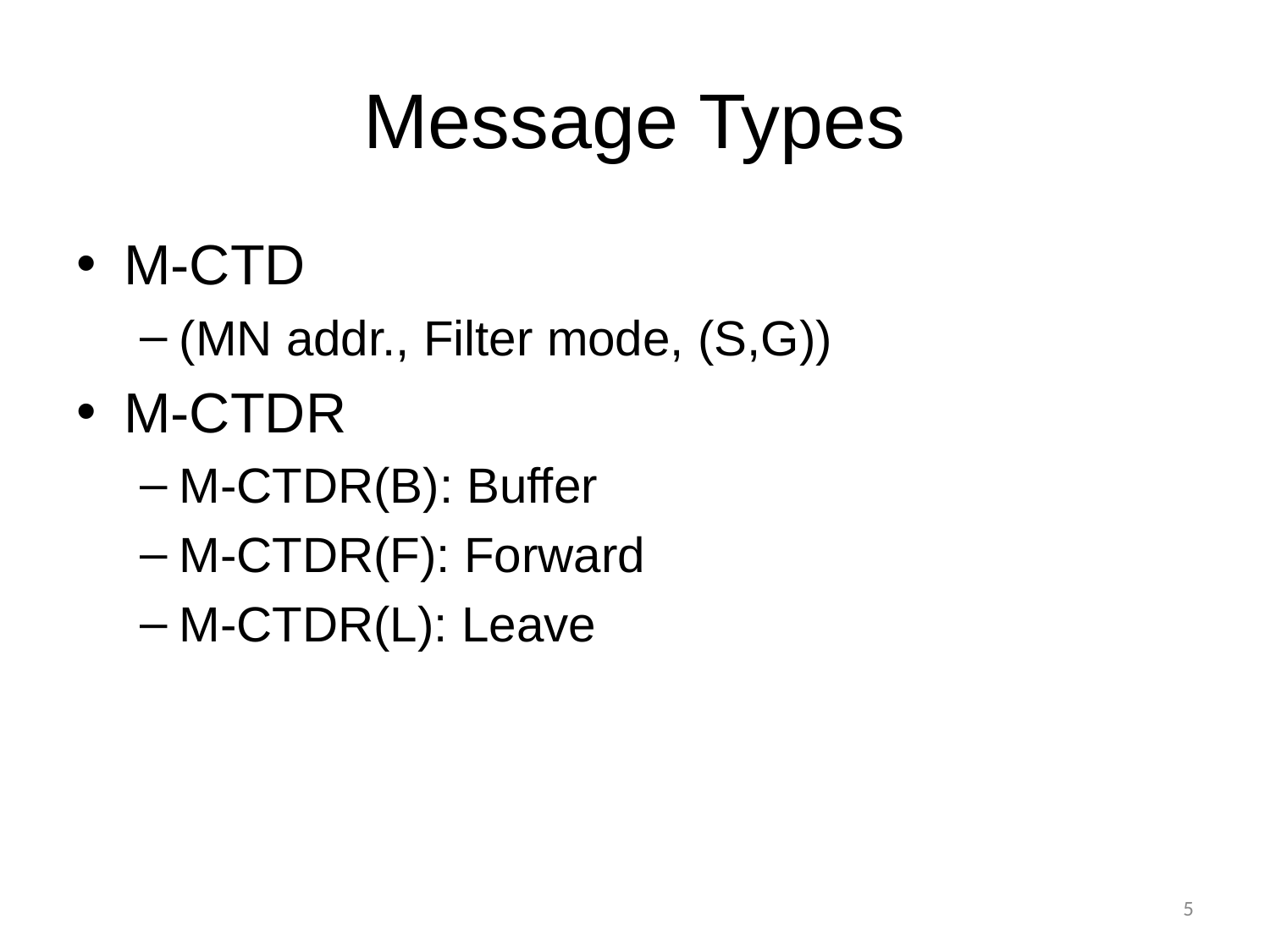

# Message Types
M-CTD
(MN addr., Filter mode, (S,G))
M-CTDR
M-CTDR(B): Buffer
M-CTDR(F): Forward
M-CTDR(L): Leave
5